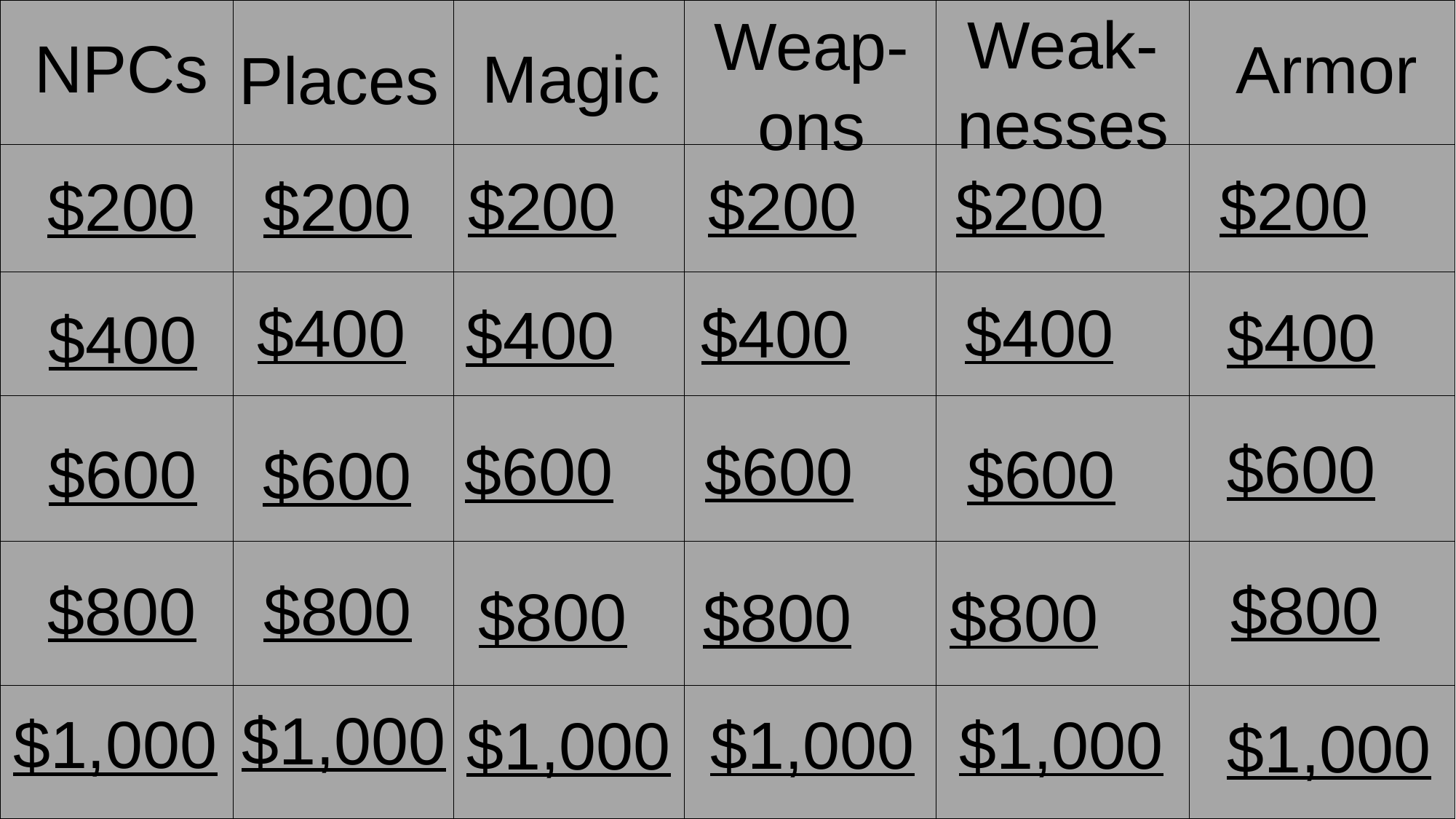

Weak-nesses
Weap-
ons
NPCs
Armor
Magic
Places
$200
$200
$200
$200
$200
$200
$400
$400
$400
$400
$400
$400
$600
$600
$600
$600
$600
$600
$800
$800
$800
$800
$800
$800
$1,000
$1,000
$1,000
$1,000
$1,000
$1,000